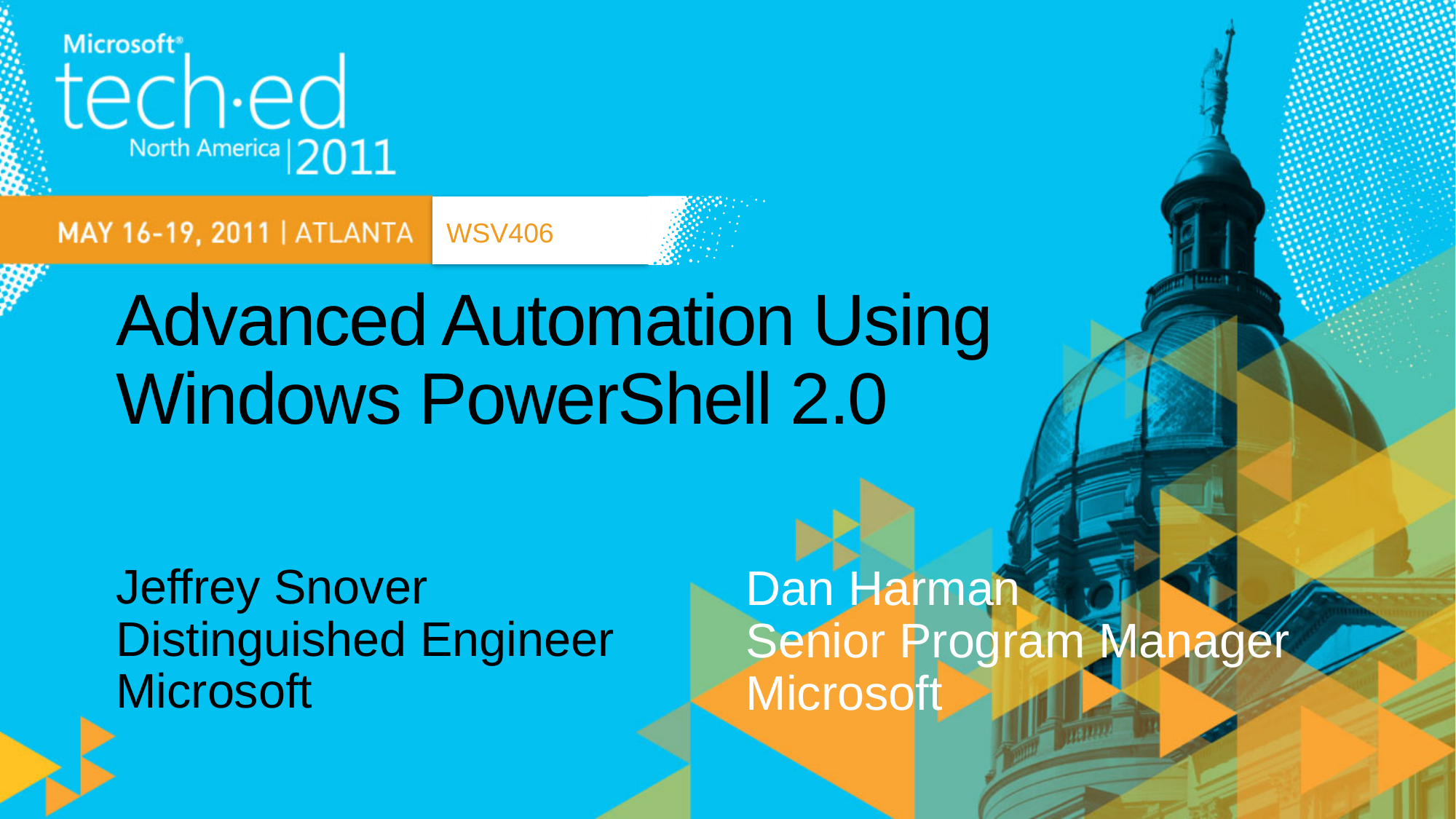

WSV406
# Advanced Automation Using Windows PowerShell 2.0
Jeffrey Snover
Distinguished Engineer
Microsoft

Dan Harman
Senior Program Manager
Microsoft